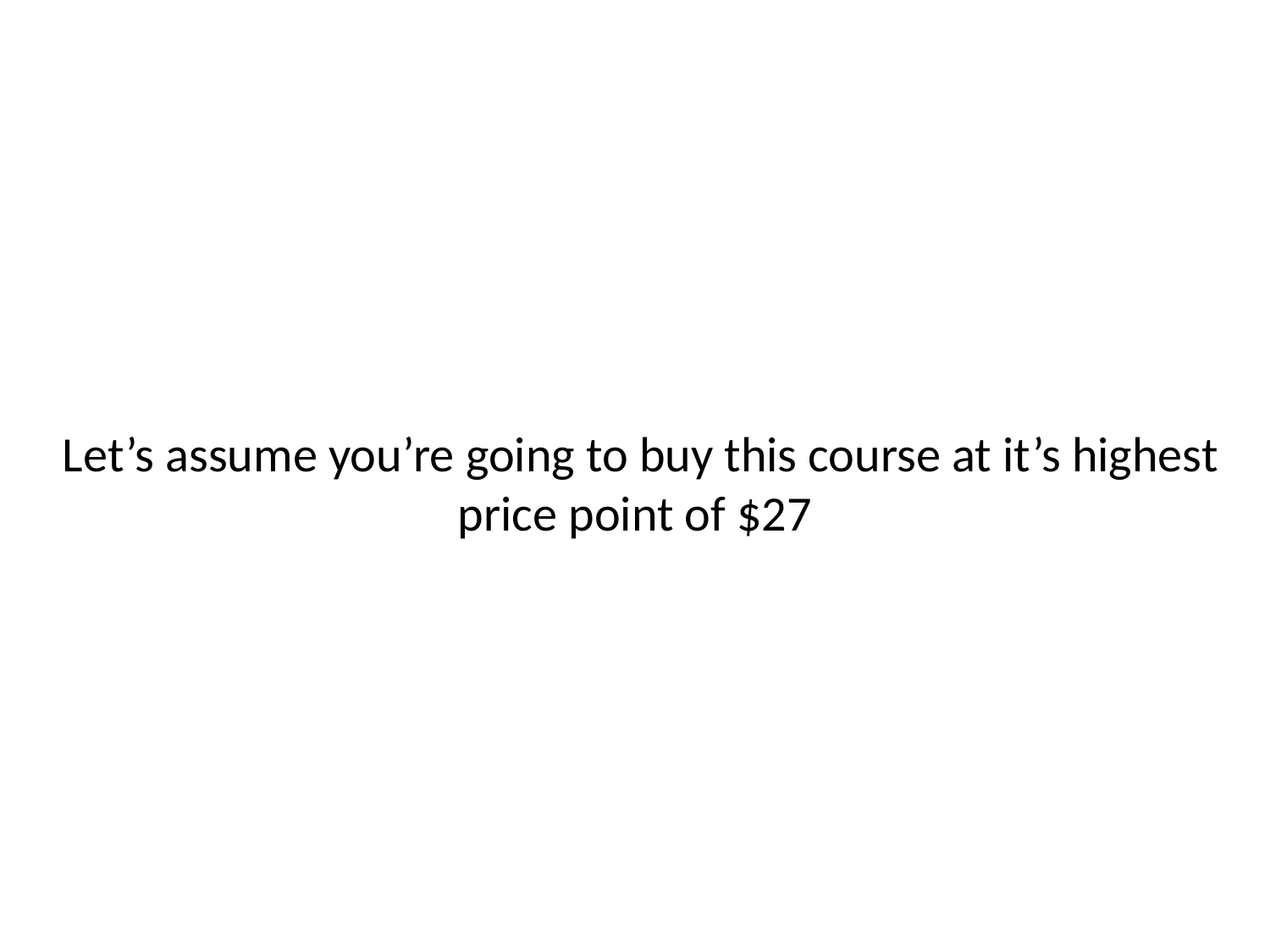

# Let’s assume you’re going to buy this course at it’s highest price point of $27